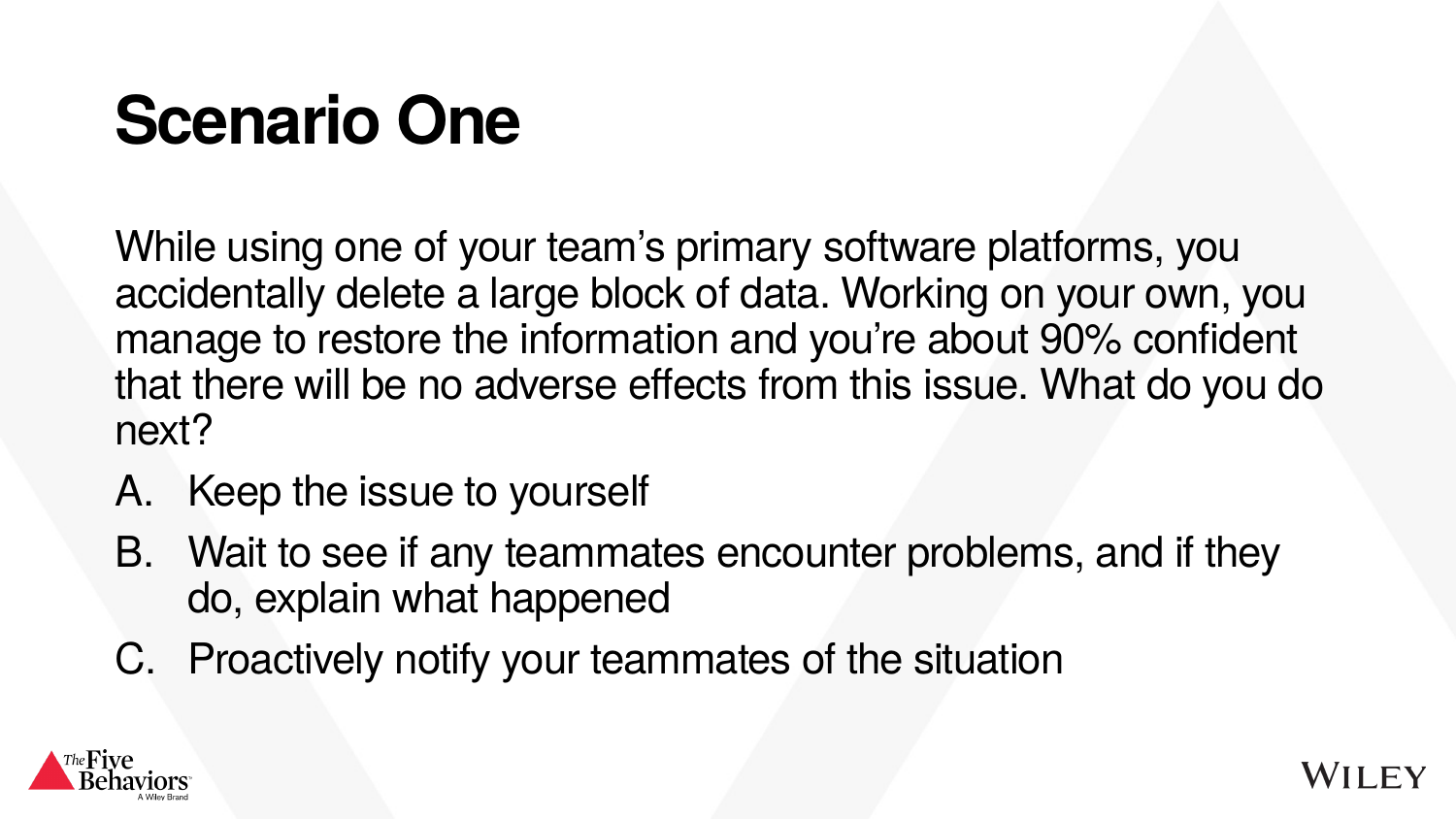

# Scenario One
While using one of your team’s primary software platforms, you accidentally delete a large block of data. Working on your own, you manage to restore the information and you’re about 90% confident that there will be no adverse effects from this issue. What do you do next?
Keep the issue to yourself
Wait to see if any teammates encounter problems, and if they do, explain what happened
Proactively notify your teammates of the situation